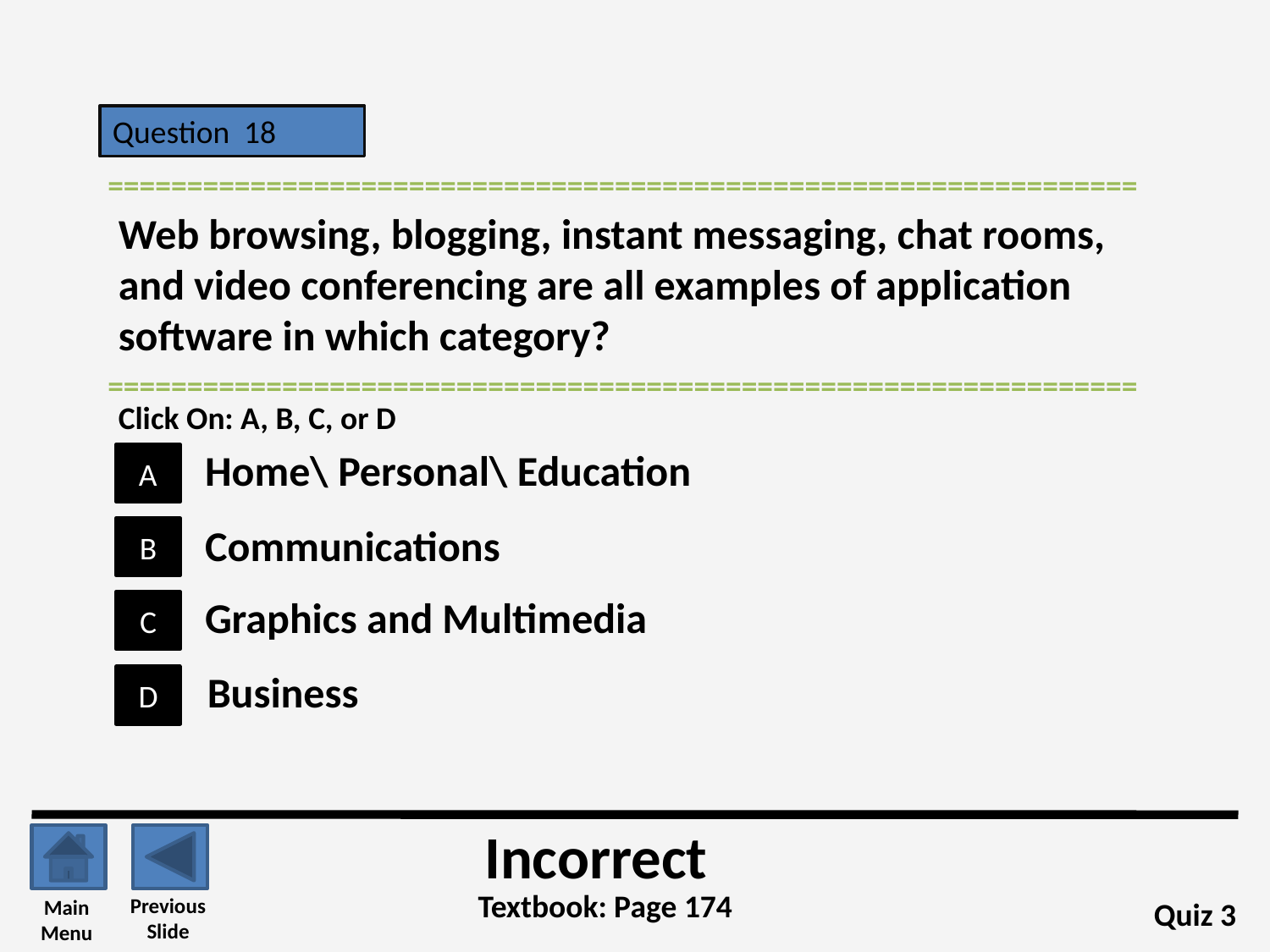

Question  18
=================================================================
Web browsing, blogging, instant messaging, chat rooms, and video conferencing are all examples of application software in which category?
=================================================================
Click On: A, B, C, or D

Home\ Personal\ Education
A
Communications
B
Graphics and Multimedia
C
Business
D
Incorrect

Textbook: Page 174
Previous
Slide
Main
Menu
Quiz 3